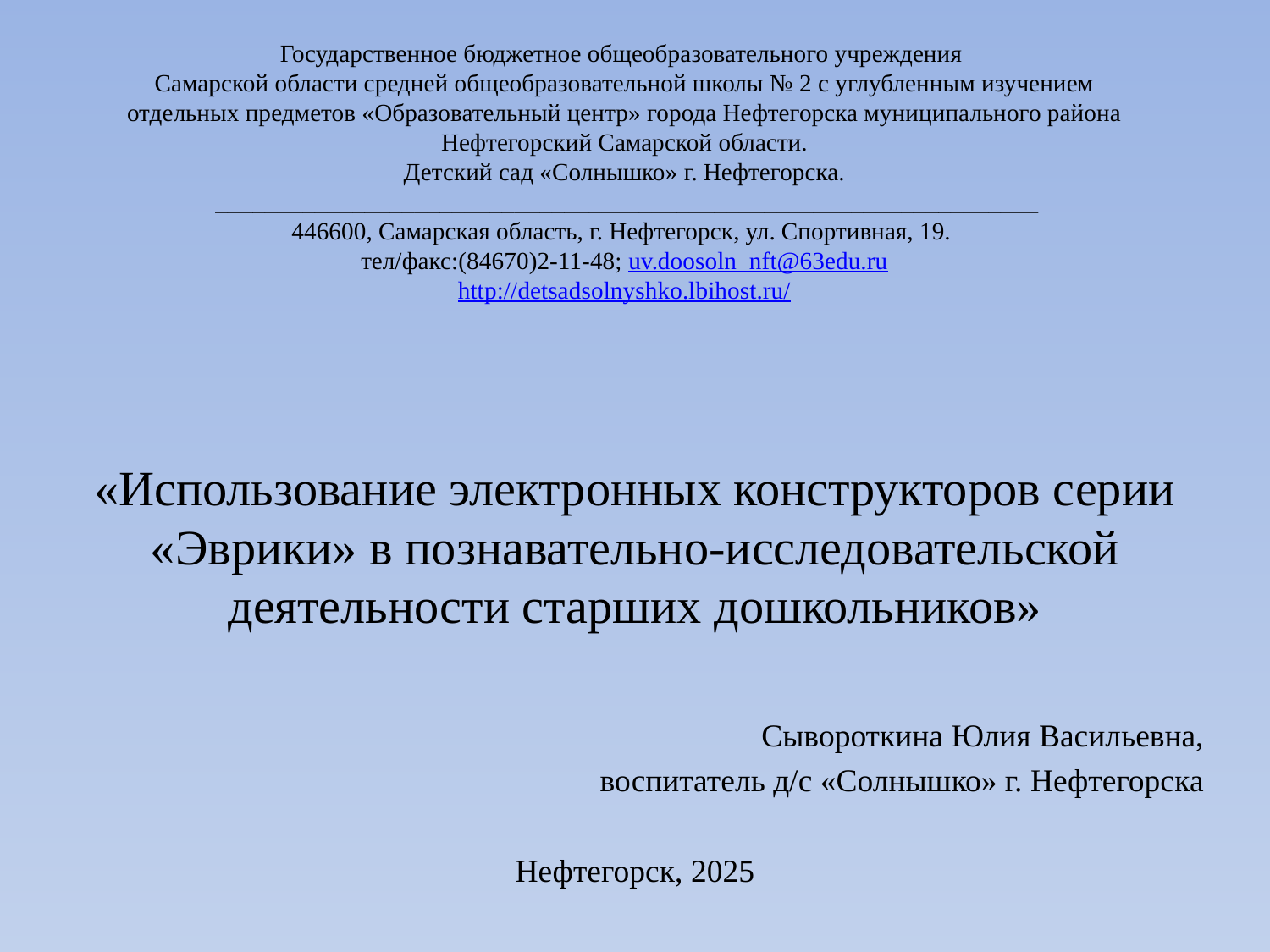

Государственное бюджетное общеобразовательного учреждения
Самарской области средней общеобразовательной школы № 2 с углубленным изучением отдельных предметов «Образовательный центр» города Нефтегорска муниципального района Нефтегорский Самарской области.
Детский сад «Солнышко» г. Нефтегорска.
 __________________________________________________________________
446600, Самарская область, г. Нефтегорск, ул. Спортивная, 19.
тел/факс:(84670)2-11-48; uv.doosoln_nft@63edu.ru
http://detsadsolnyshko.lbihost.ru/
# «Использование электронных конструкторов серии «Эврики» в познавательно-исследовательской деятельности старших дошкольников»
Сывороткина Юлия Васильевна,
 воспитатель д/с «Солнышко» г. Нефтегорска

Нефтегорск, 2025